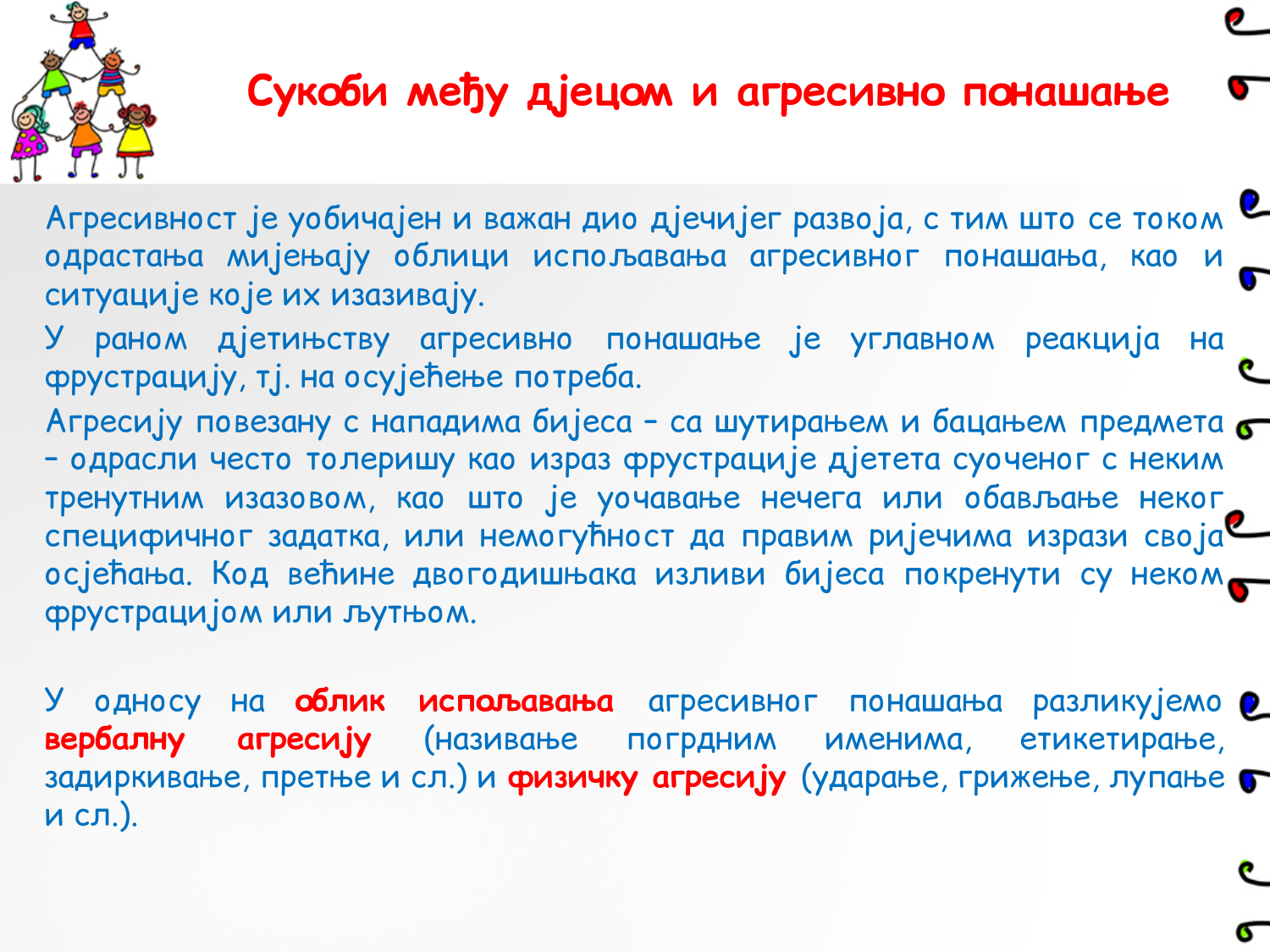

# Сукоби међу дјецом и агресивно понашање
Агресивност је уобичајен и важан дио дјечијег развоја, с тим што се током одрастања мијењају облици испољавања агресивног понашања, као и ситуације које их изазивају.
У раном дјетињству агресивно понашање је углавном реакција на фрустрацију, тј. на осујећење потреба.
Агресију повезану с нападима бијеса – са шутирањем и бацањем предмета – одрасли често толеришу као израз фрустрације дјетета суоченог с неким тренутним изазовом, као што је уочавање нечега или обављање неког специфичног задатка, или немогућност да правим ријечима изрази своја осјећања. Код већине двогодишњака изливи бијеса покренути су неком фрустрацијом или љутњом.

У односу на облик испољавања агресивног понашања разликујемо вербалну агресију (називање погрдним именима, етикетирање, задиркивање, претње и сл.) и физичку агресију (ударање, грижење, лупање и сл.).